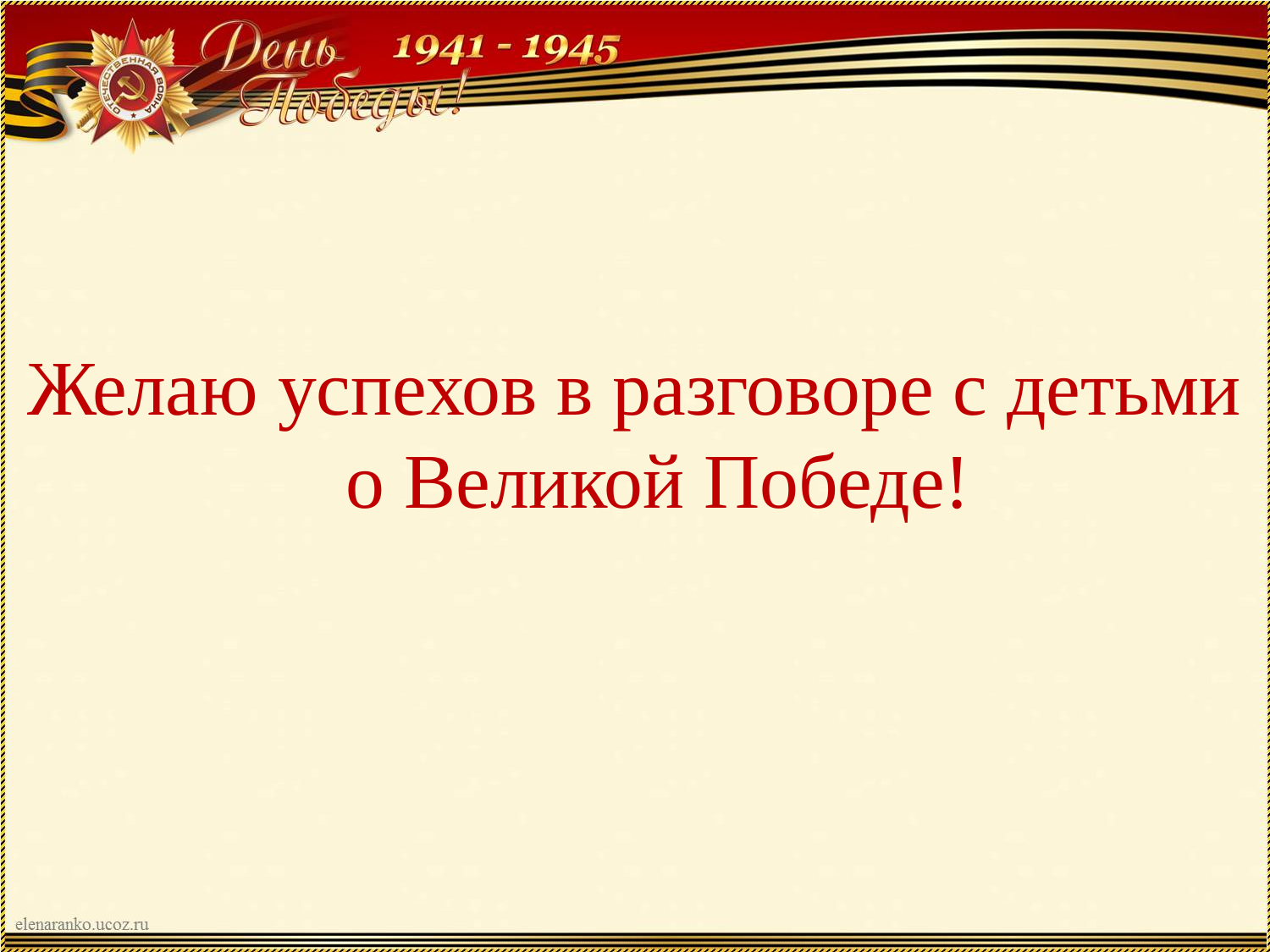

#

Желаю успехов в разговоре с детьми о Великой Победе!